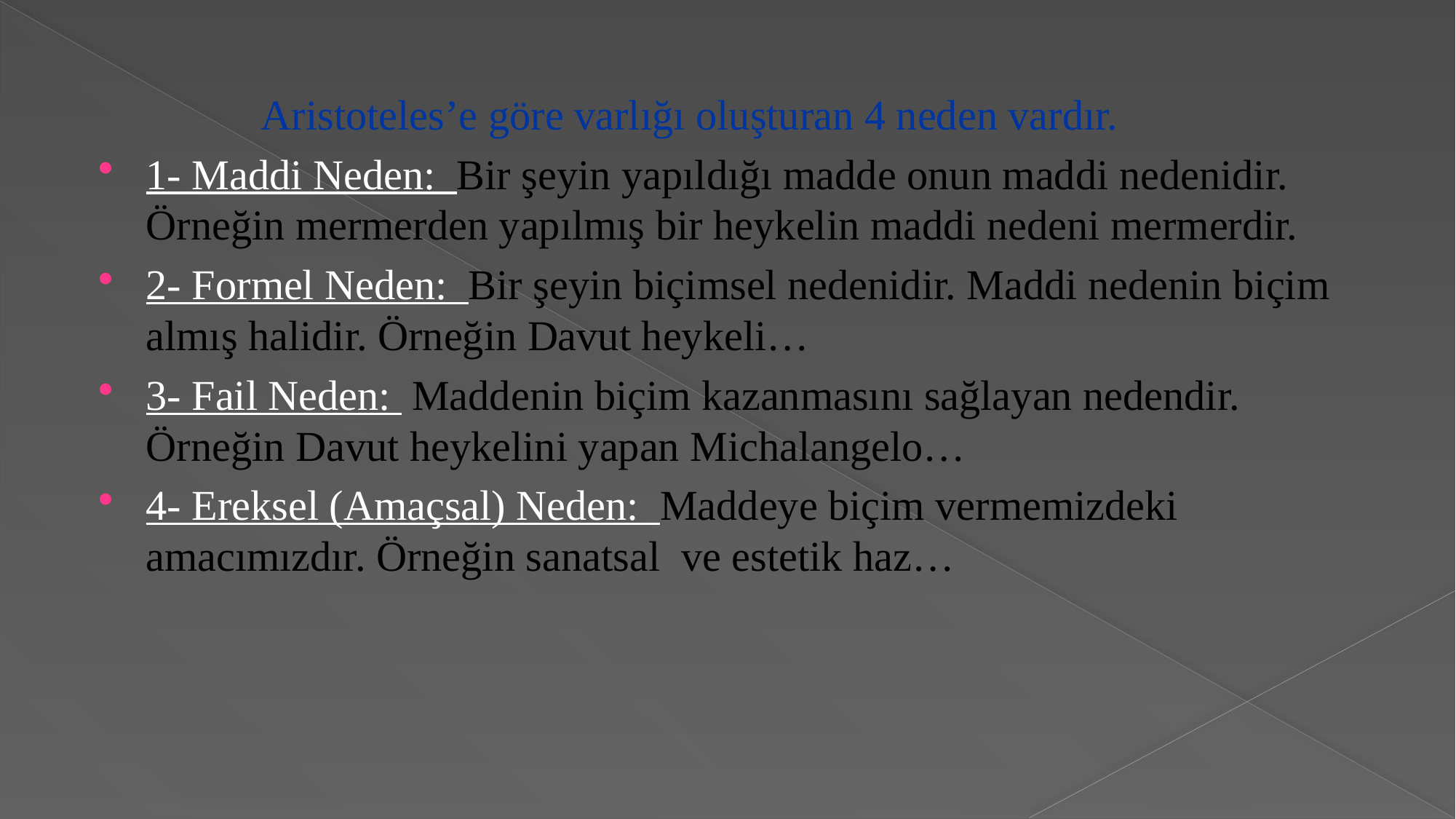

Aristoteles’e göre varlığı oluşturan 4 neden vardır.
1- Maddi Neden:  Bir şeyin yapıldığı madde onun maddi nedenidir. Örneğin mermerden yapılmış bir heykelin maddi nedeni mermerdir.
2- Formel Neden:  Bir şeyin biçimsel nedenidir. Maddi nedenin biçim almış halidir. Örneğin Davut heykeli…
3- Fail Neden:  Maddenin biçim kazanmasını sağlayan nedendir. Örneğin Davut heykelini yapan Michalangelo…
4- Ereksel (Amaçsal) Neden:  Maddeye biçim vermemizdeki amacımızdır. Örneğin sanatsal  ve estetik haz…